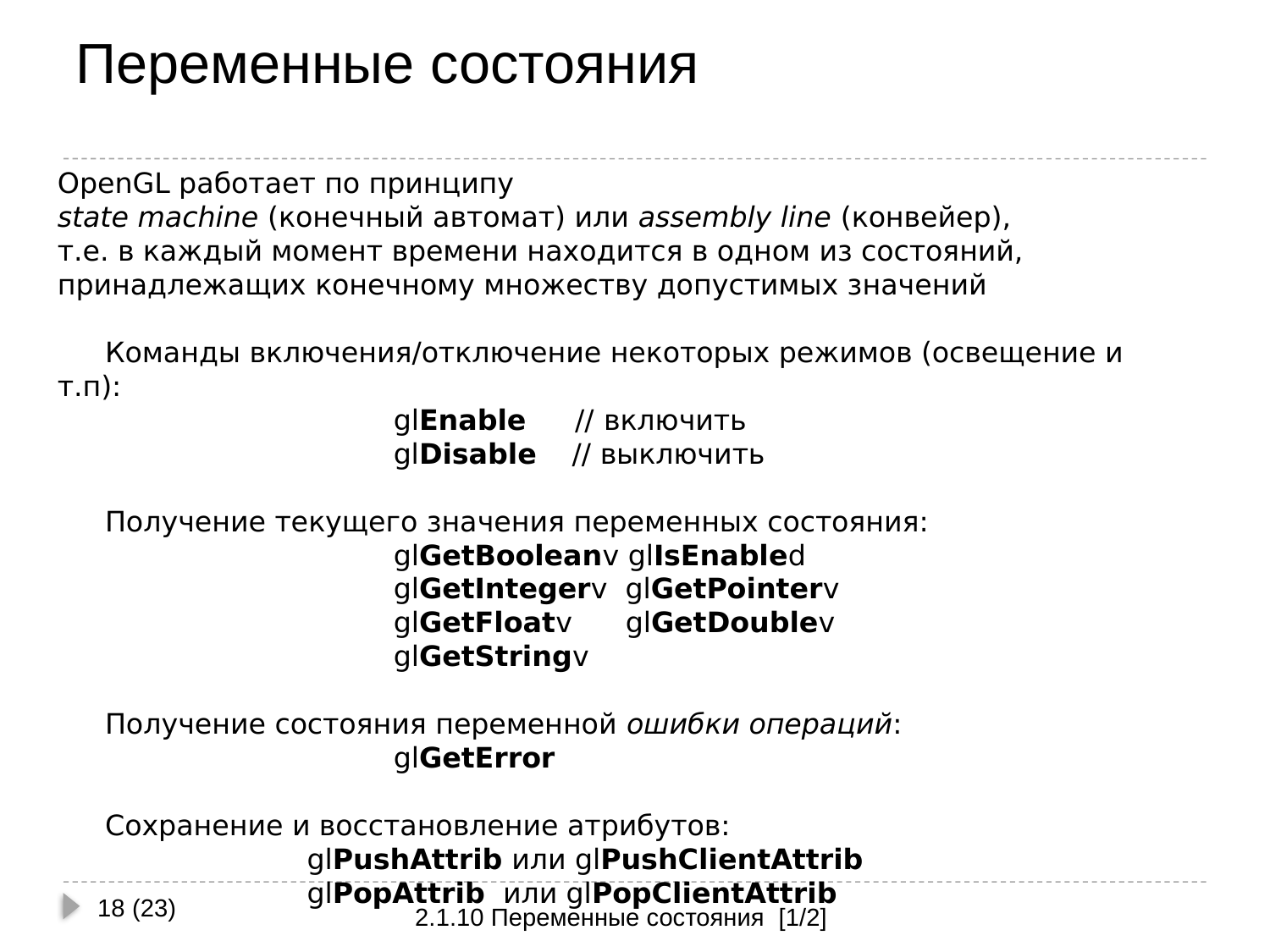

# Переменные состояния
OpenGL работает по принципу
state machine (конечный автомат) или assembly line (конвейер),
т.е. в каждый момент времени находится в одном из состояний, принадлежащих конечному множеству допустимых значений

Команды включения/отключение некоторых режимов (освещение и т.п):
glEnable     // включить
glDisable    // выключить

Получение текущего значения переменных состояния:
glGetBooleanv glIsEnabled
glGetIntegerv  glGetPointerv
glGetFloatv      glGetDoublev
glGetStringv

Получение состояния переменной ошибки операций:
glGetError

Сохранение и восстановление атрибутов:
glPushAttrib или glPushClientAttrib
glPopAttrib  или glPopClientAttrib

18 (23)
2.1.10 Переменные состояния  [1/2]